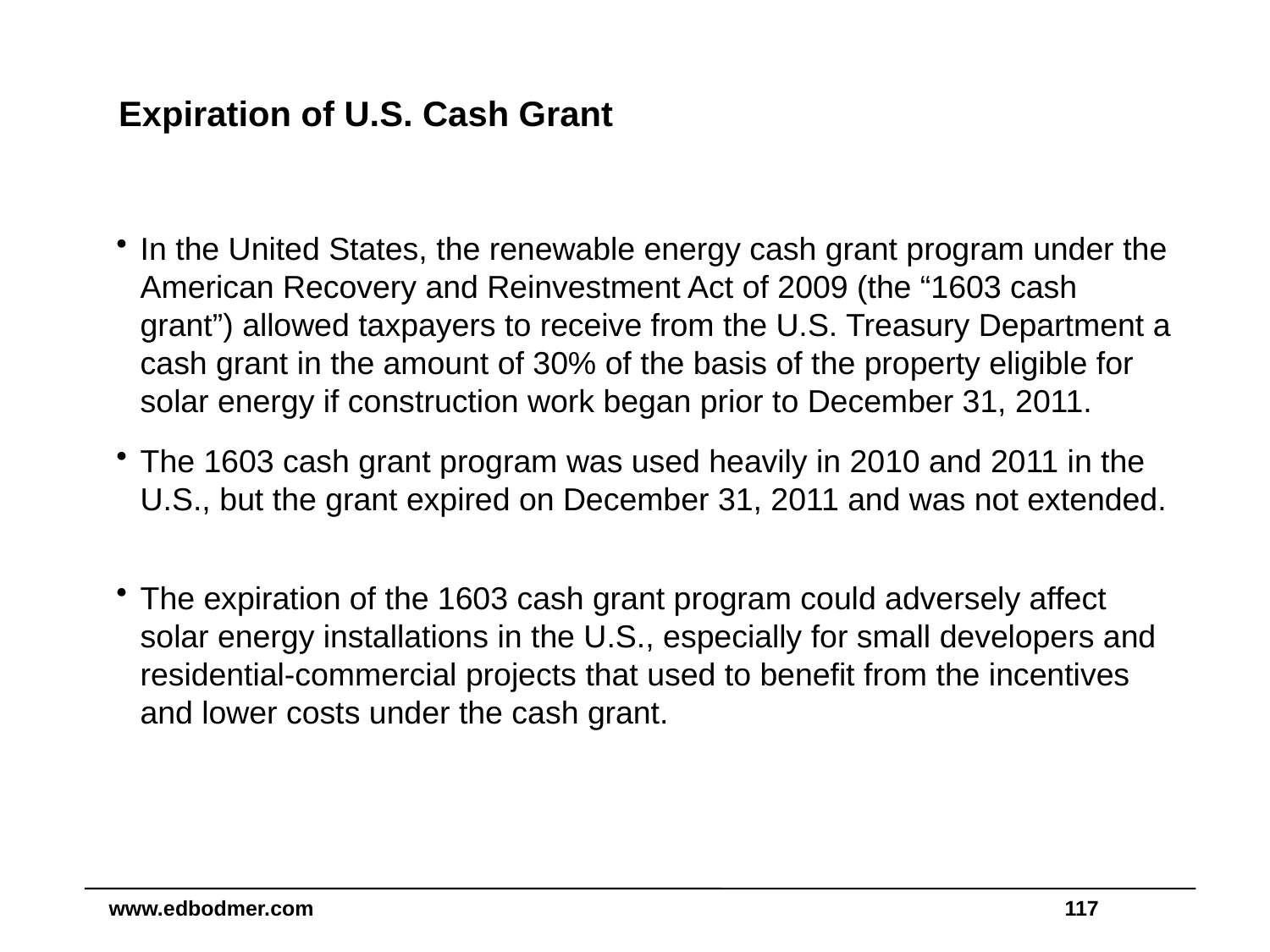

# Expiration of U.S. Cash Grant
In the United States, the renewable energy cash grant program under the American Recovery and Reinvestment Act of 2009 (the “1603 cash grant”) allowed taxpayers to receive from the U.S. Treasury Department a cash grant in the amount of 30% of the basis of the property eligible for solar energy if construction work began prior to December 31, 2011.
The 1603 cash grant program was used heavily in 2010 and 2011 in the U.S., but the grant expired on December 31, 2011 and was not extended.
The expiration of the 1603 cash grant program could adversely affect solar energy installations in the U.S., especially for small developers and residential-commercial projects that used to benefit from the incentives and lower costs under the cash grant.